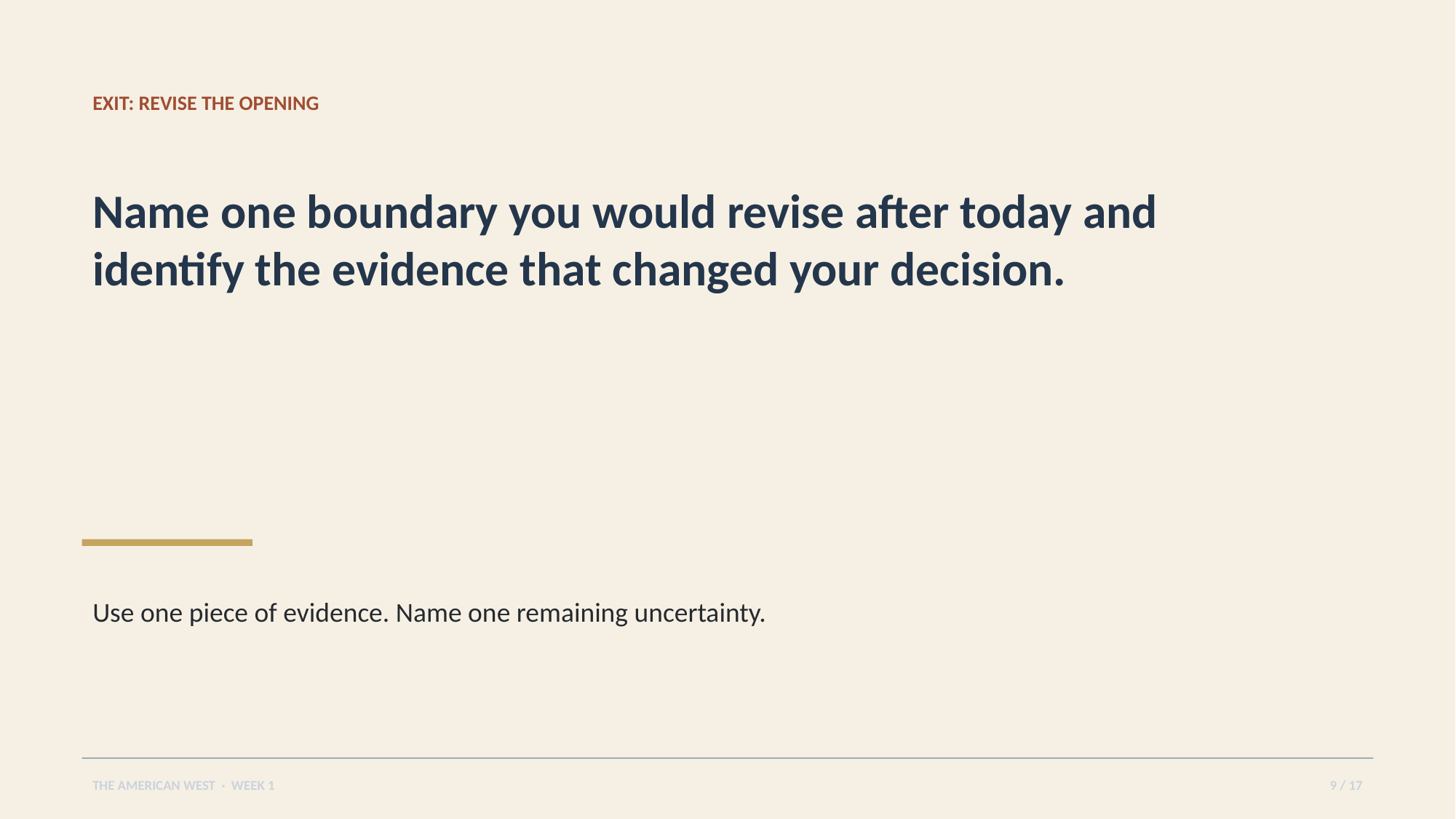

EXIT: REVISE THE OPENING
Name one boundary you would revise after today and identify the evidence that changed your decision.

Use one piece of evidence. Name one remaining uncertainty.

THE AMERICAN WEST  ·  WEEK 1
9 / 17